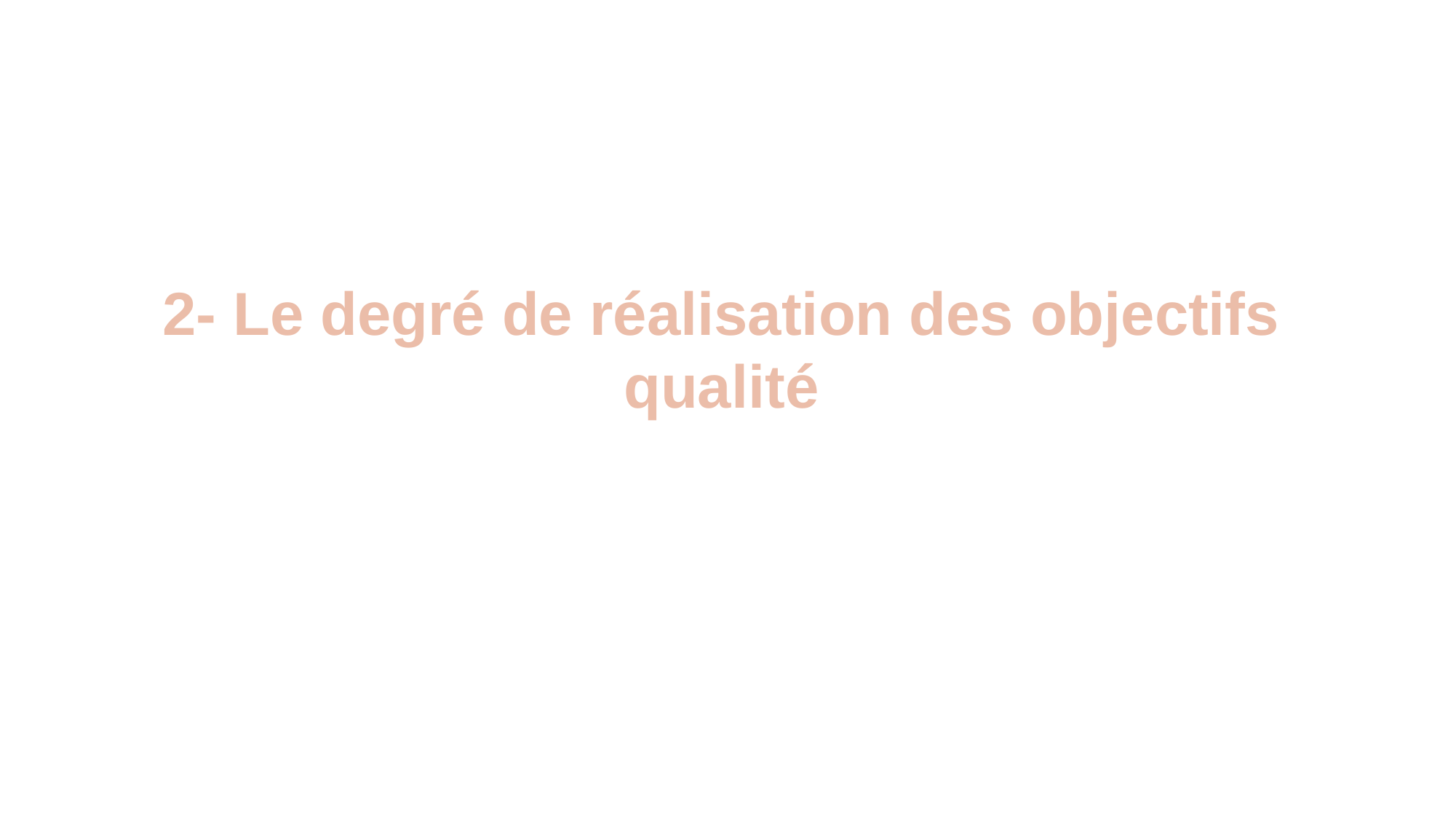

2- Le degré de réalisation des objectifs qualité